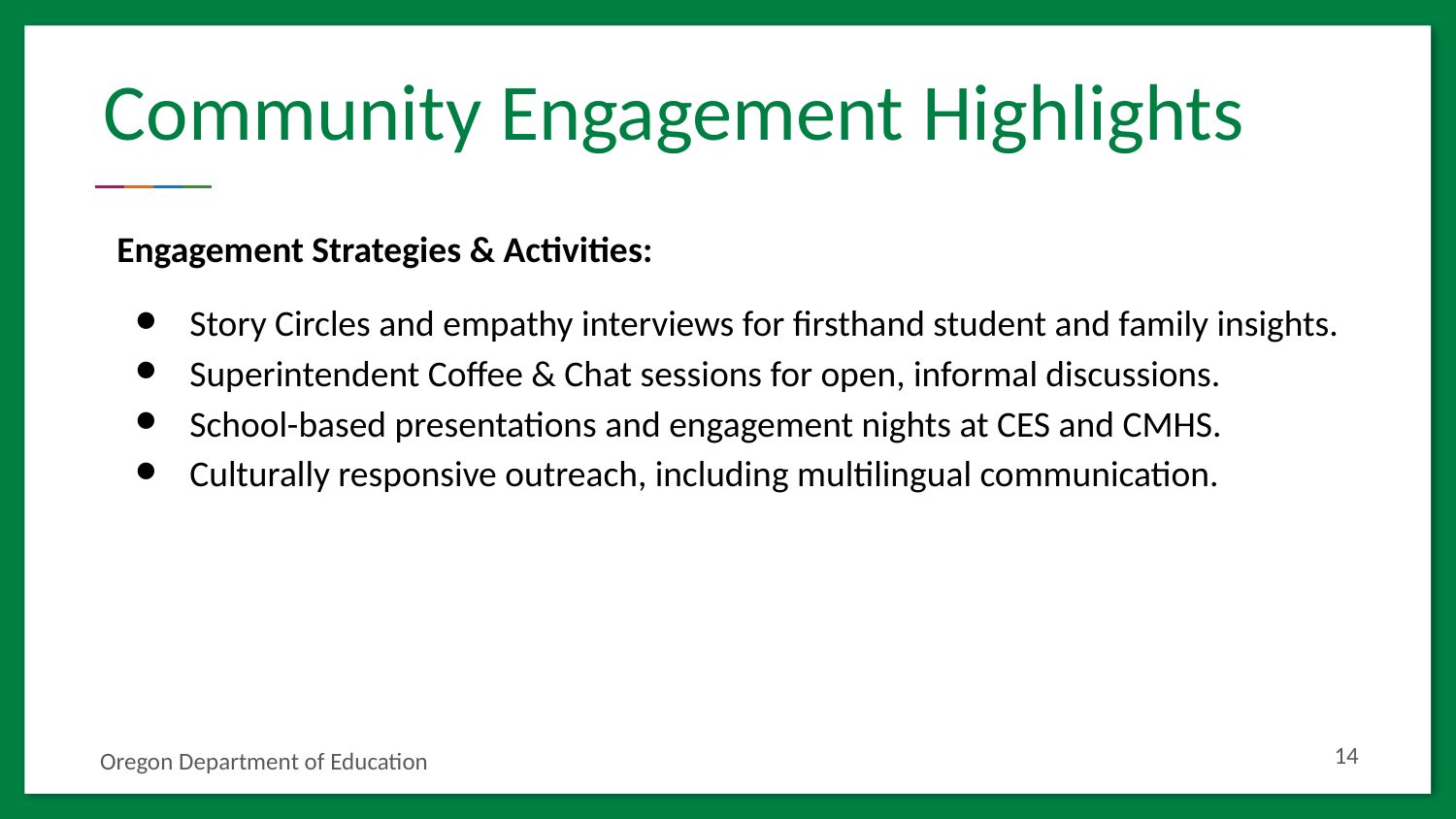

# Community Engagement Highlights
Engagement Strategies & Activities:
Story Circles and empathy interviews for firsthand student and family insights.
Superintendent Coffee & Chat sessions for open, informal discussions.
School-based presentations and engagement nights at CES and CMHS.
Culturally responsive outreach, including multilingual communication.
14